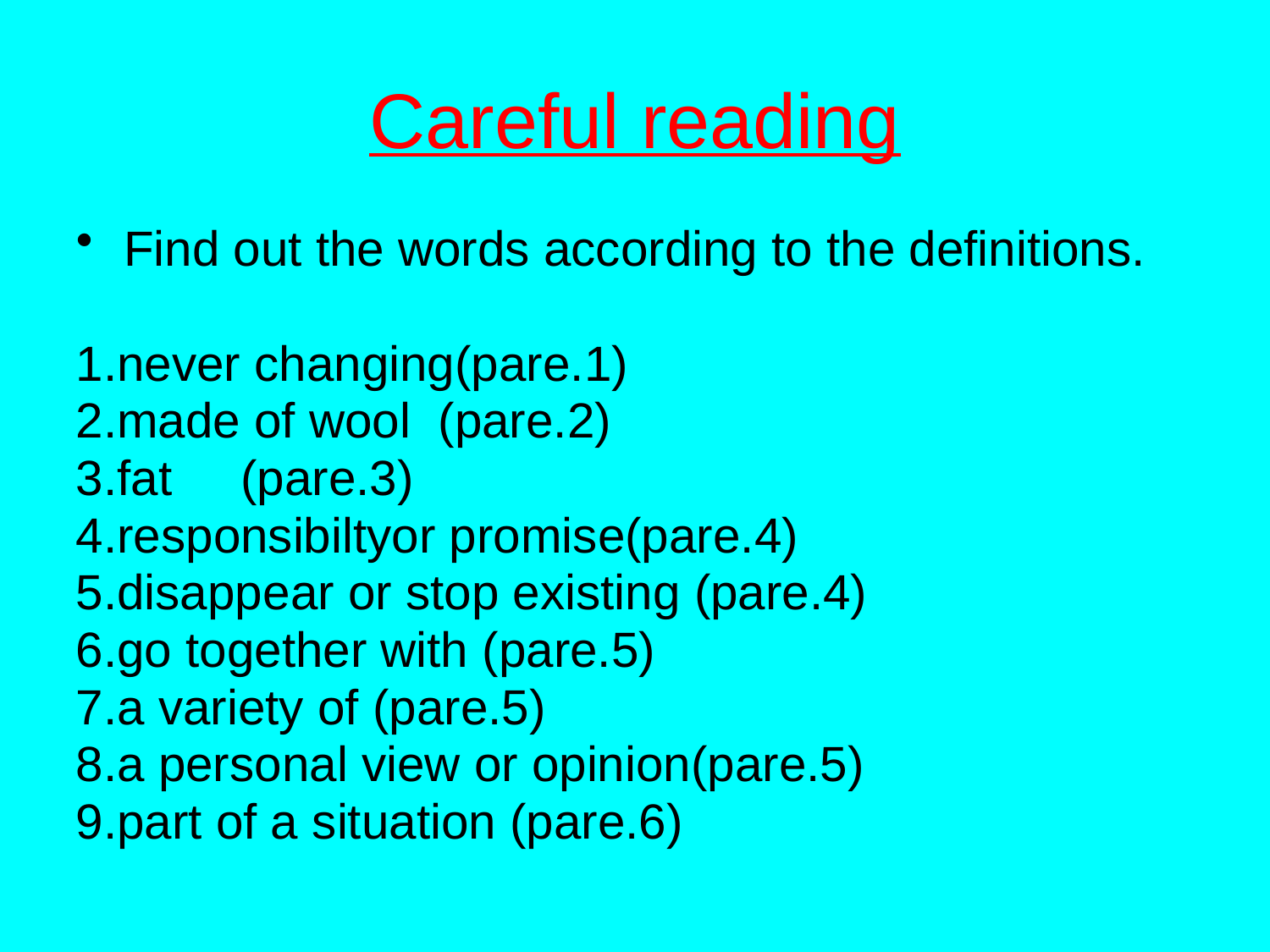

# Careful reading
Find out the words according to the definitions.

1.never changing(pare.1)
2.made of wool  (pare.2)
3.fat     (pare.3)
4.responsibiltyor promise(pare.4)
5.disappear or stop existing (pare.4)
6.go together with (pare.5)
7.a variety of (pare.5)
8.a personal view or opinion(pare.5)
9.part of a situation (pare.6)